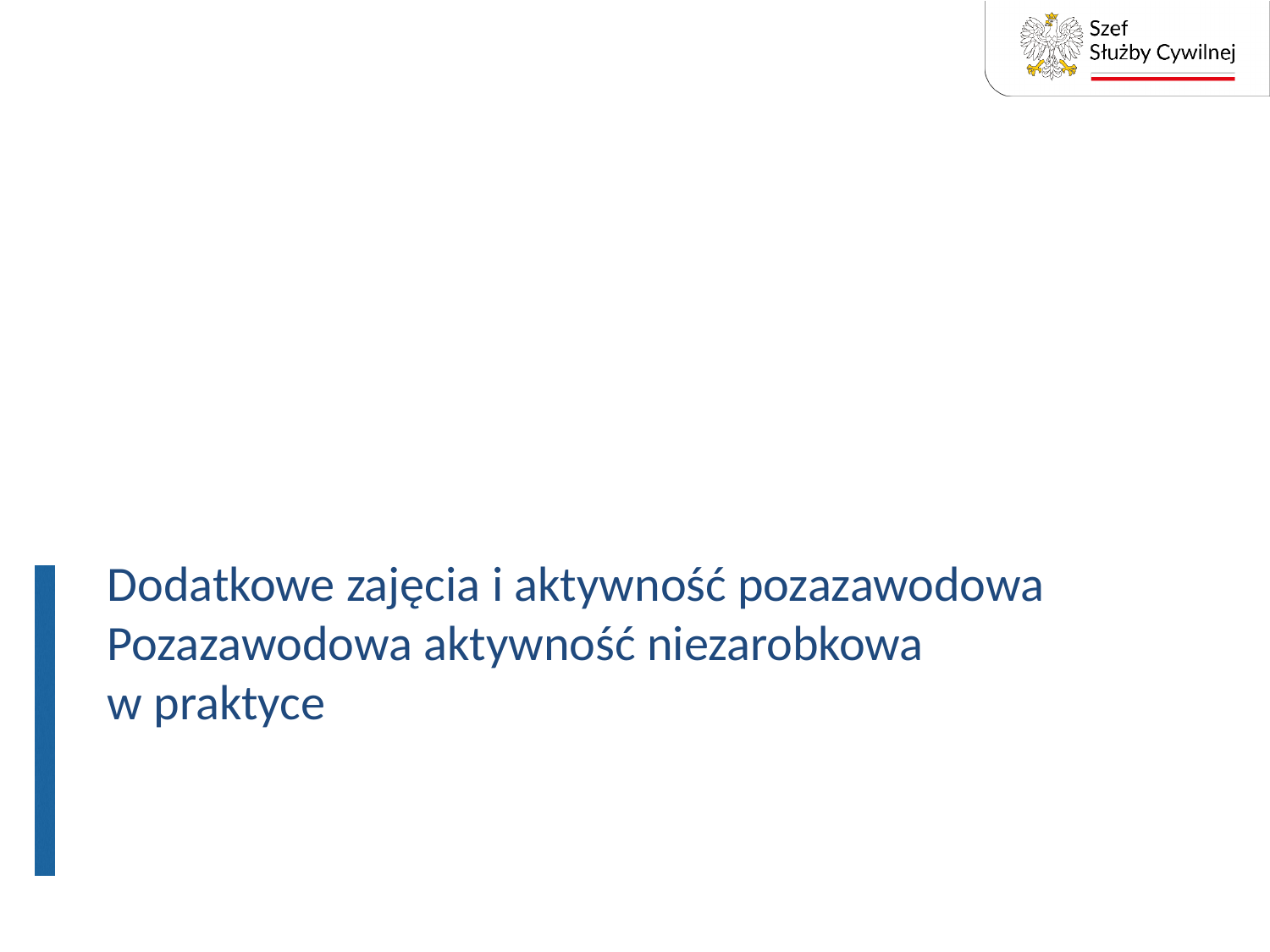

# Dodatkowe zajęcia i aktywność pozazawodowa Pozazawodowa aktywność niezarobkowa w praktyce